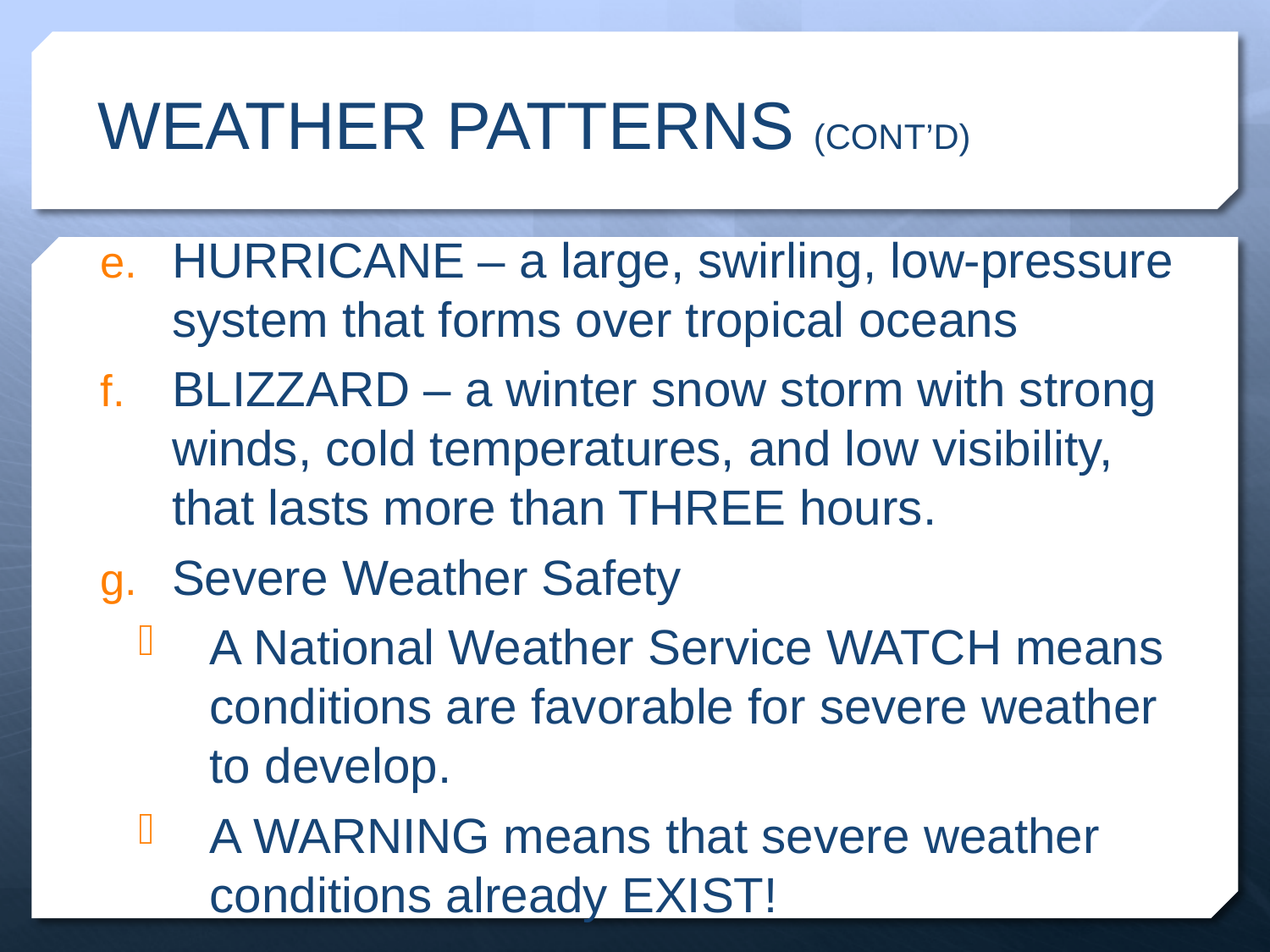

# WEATHER PATTERNS (CONT’D)
HURRICANE – a large, swirling, low-pressure system that forms over tropical oceans
BLIZZARD – a winter snow storm with strong winds, cold temperatures, and low visibility, that lasts more than THREE hours.
Severe Weather Safety
A National Weather Service WATCH means conditions are favorable for severe weather to develop.
A WARNING means that severe weather conditions already EXIST!